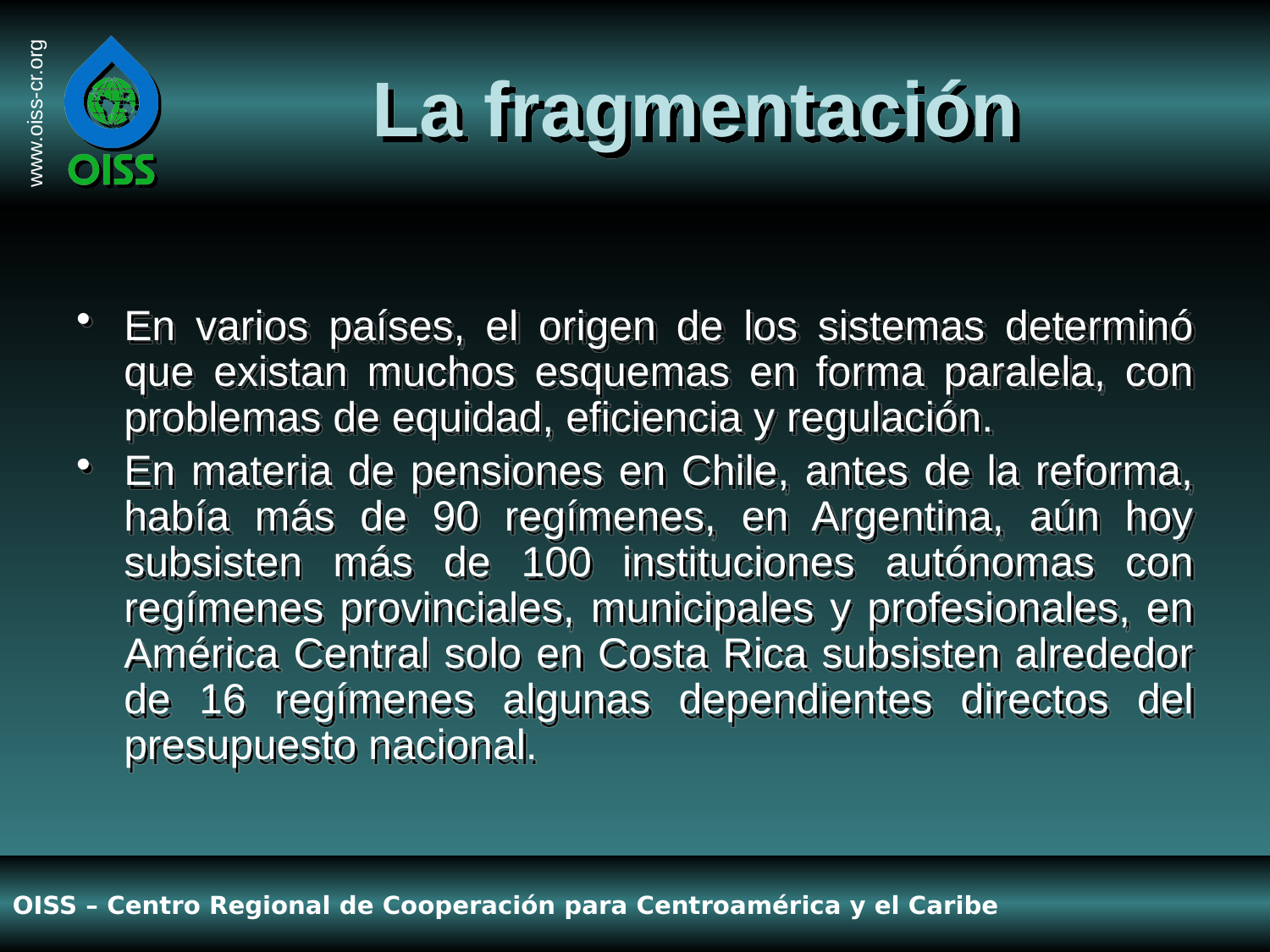

# La fragmentación
En varios países, el origen de los sistemas determinó que existan muchos esquemas en forma paralela, con problemas de equidad, eficiencia y regulación.
En materia de pensiones en Chile, antes de la reforma, había más de 90 regímenes, en Argentina, aún hoy subsisten más de 100 instituciones autónomas con regímenes provinciales, municipales y profesionales, en América Central solo en Costa Rica subsisten alrededor de 16 regímenes algunas dependientes directos del presupuesto nacional.